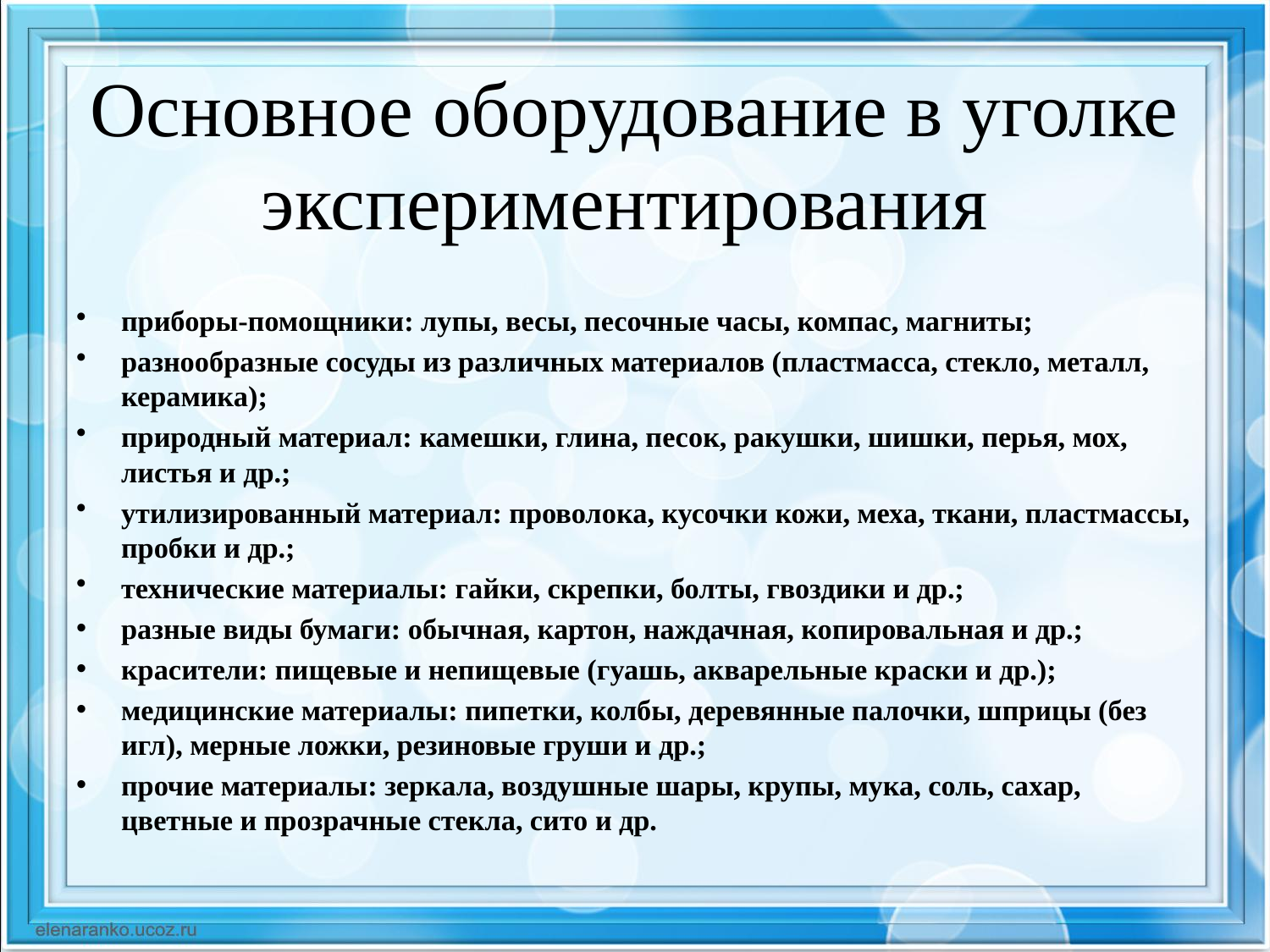

# Основное оборудование в уголке экспериментирования
приборы-помощники: лупы, весы, песочные часы, компас, магниты;
разнообразные сосуды из различных материалов (пластмасса, стекло, металл, керамика);
природный материал: камешки, глина, песок, ракушки, шишки, перья, мох, листья и др.;
утилизированный материал: проволока, кусочки кожи, меха, ткани, пластмассы, пробки и др.;
технические материалы: гайки, скрепки, болты, гвоздики и др.;
разные виды бумаги: обычная, картон, наждачная, копировальная и др.;
красители: пищевые и непищевые (гуашь, акварельные краски и др.);
медицинские материалы: пипетки, колбы, деревянные палочки, шприцы (без игл), мерные ложки, резиновые груши и др.;
прочие материалы: зеркала, воздушные шары, крупы, мука, соль, сахар, цветные и прозрачные стекла, сито и др.